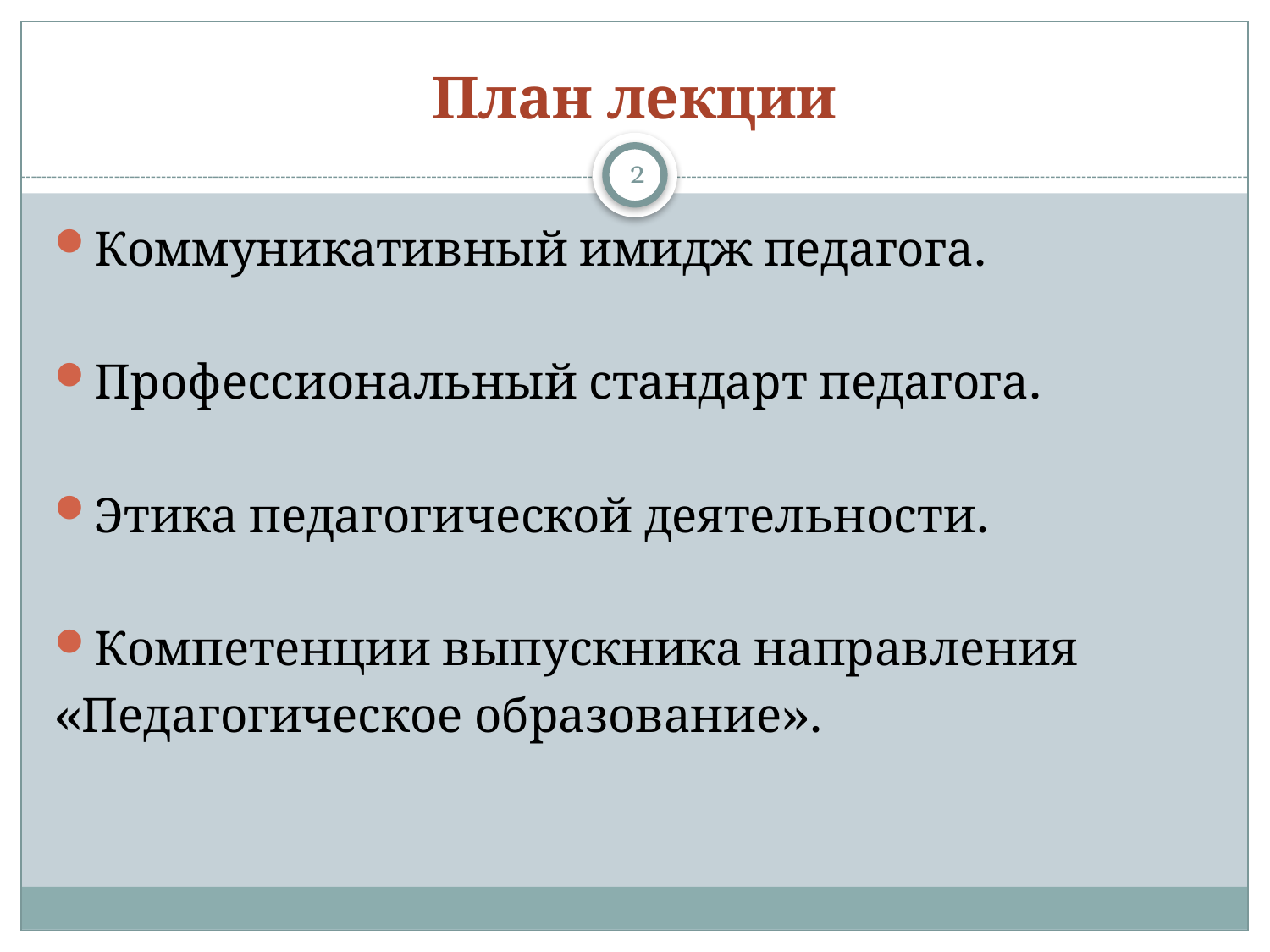

# План лекции
2
Коммуникативный имидж педагога.

Профессиональный стандарт педагога.

Этика педагогической деятельности.

Компетенции выпускника направления
«Педагогическое образование».